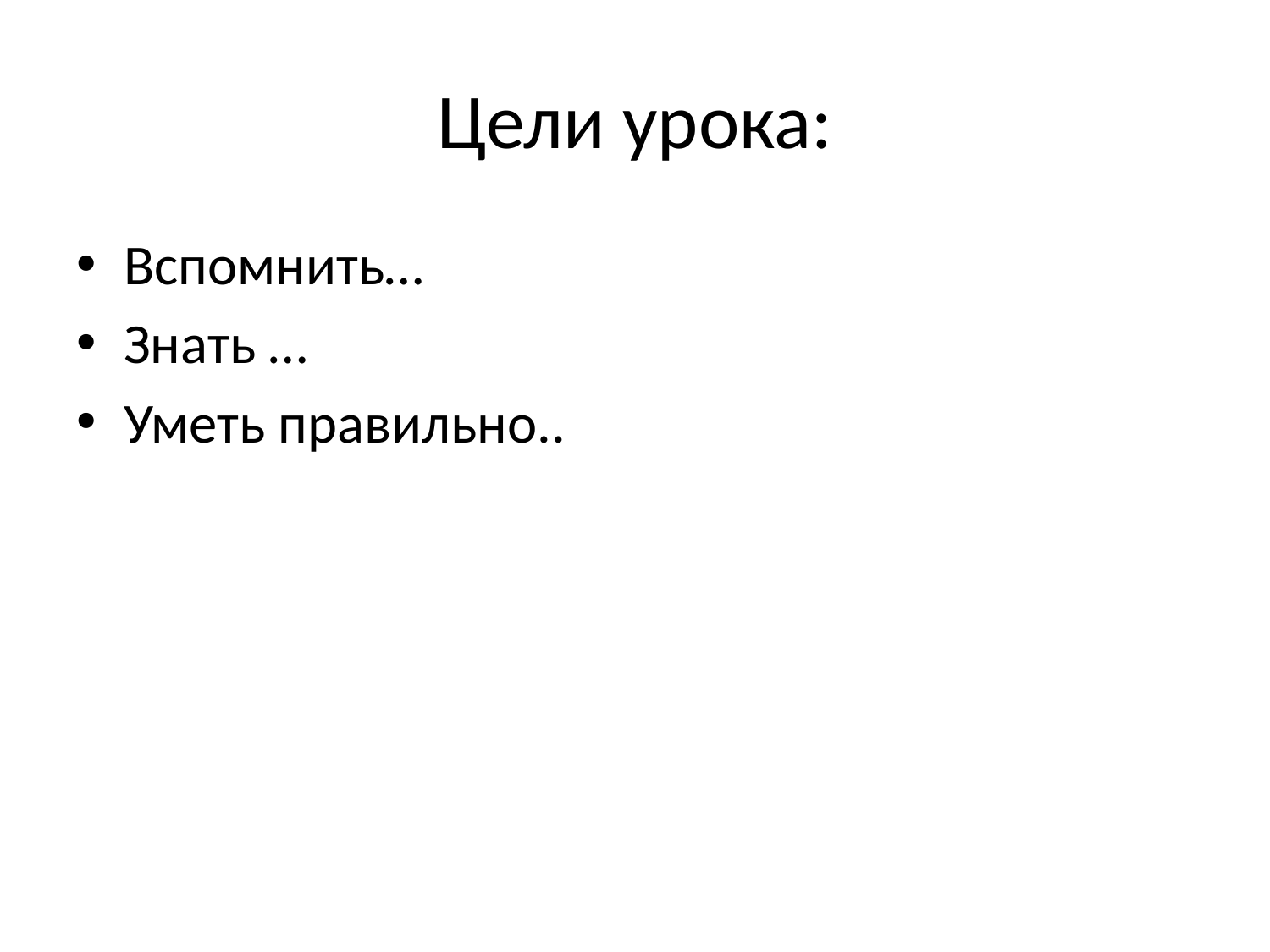

# Цели урока:
Вспомнить…
Знать …
Уметь правильно..